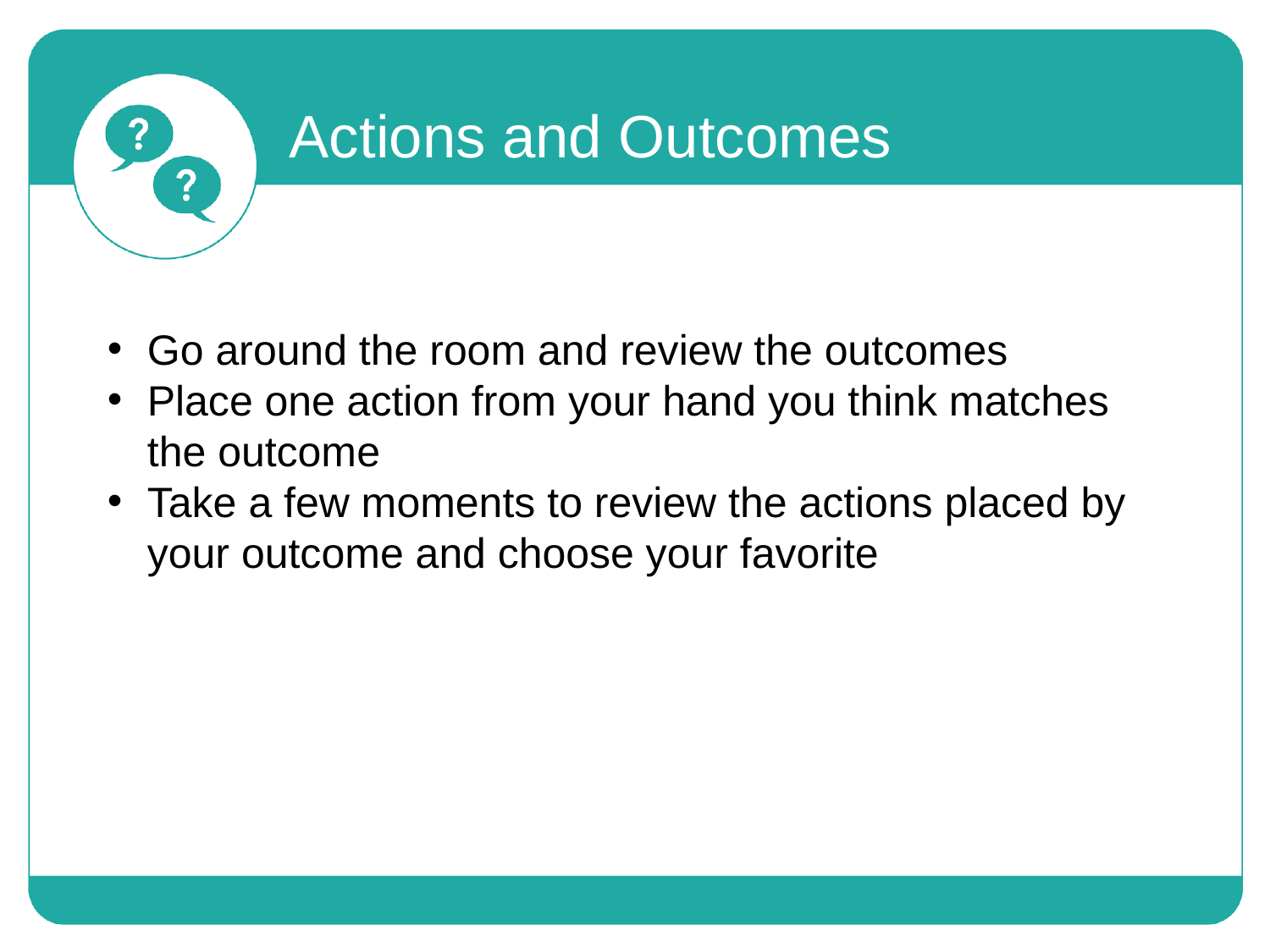

Actions and Outcomes
Go around the room and review the outcomes
Place one action from your hand you think matches the outcome
Take a few moments to review the actions placed by your outcome and choose your favorite